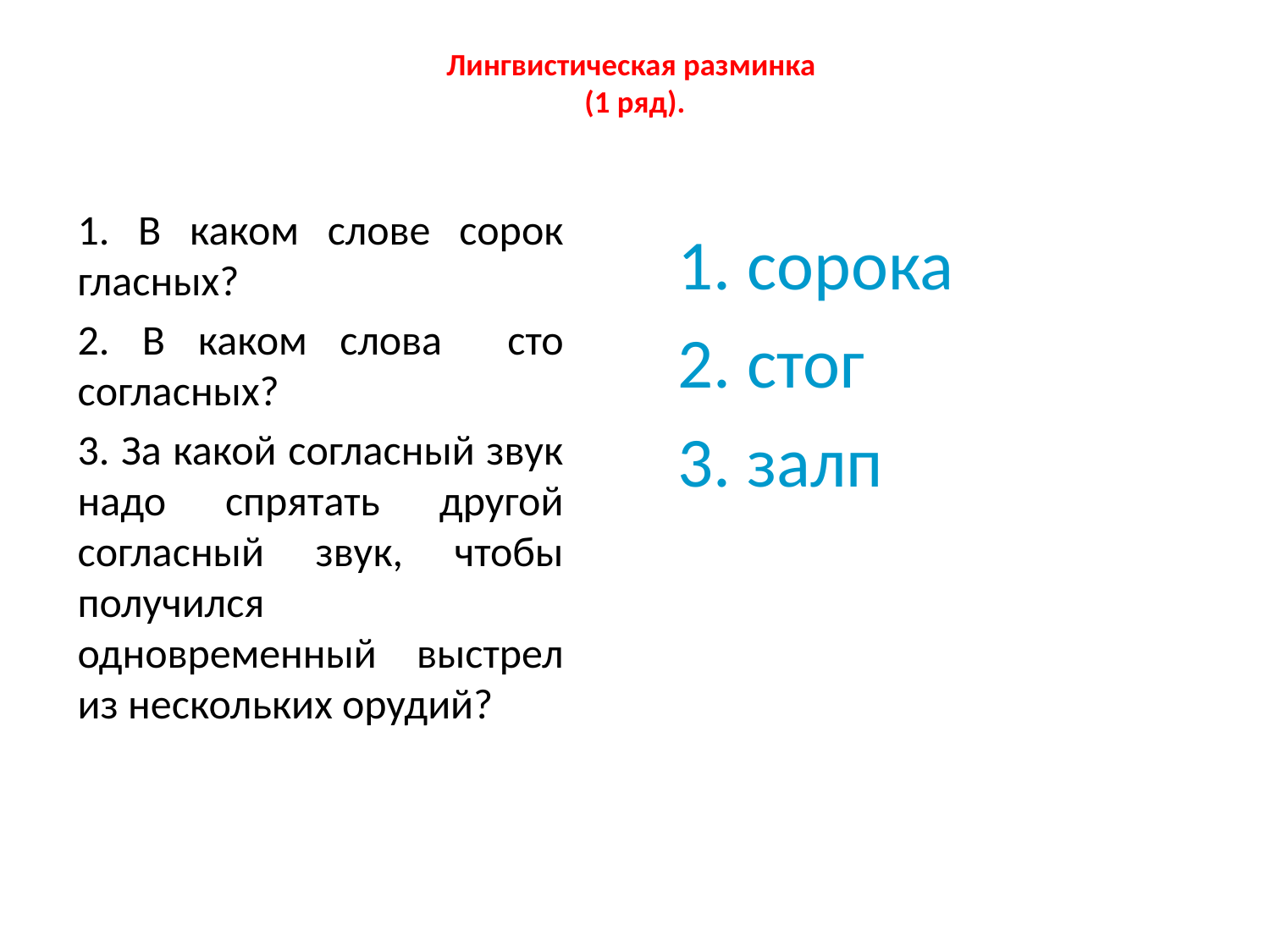

# Лингвистическая разминка (1 ряд).
1. В каком слове сорок гласных?
2. В каком слова  сто согласных?
3. За какой согласный звук надо спрятать другой согласный звук, чтобы получился одновременный выстрел из нескольких орудий?
1. сорока
2. стог
3. залп